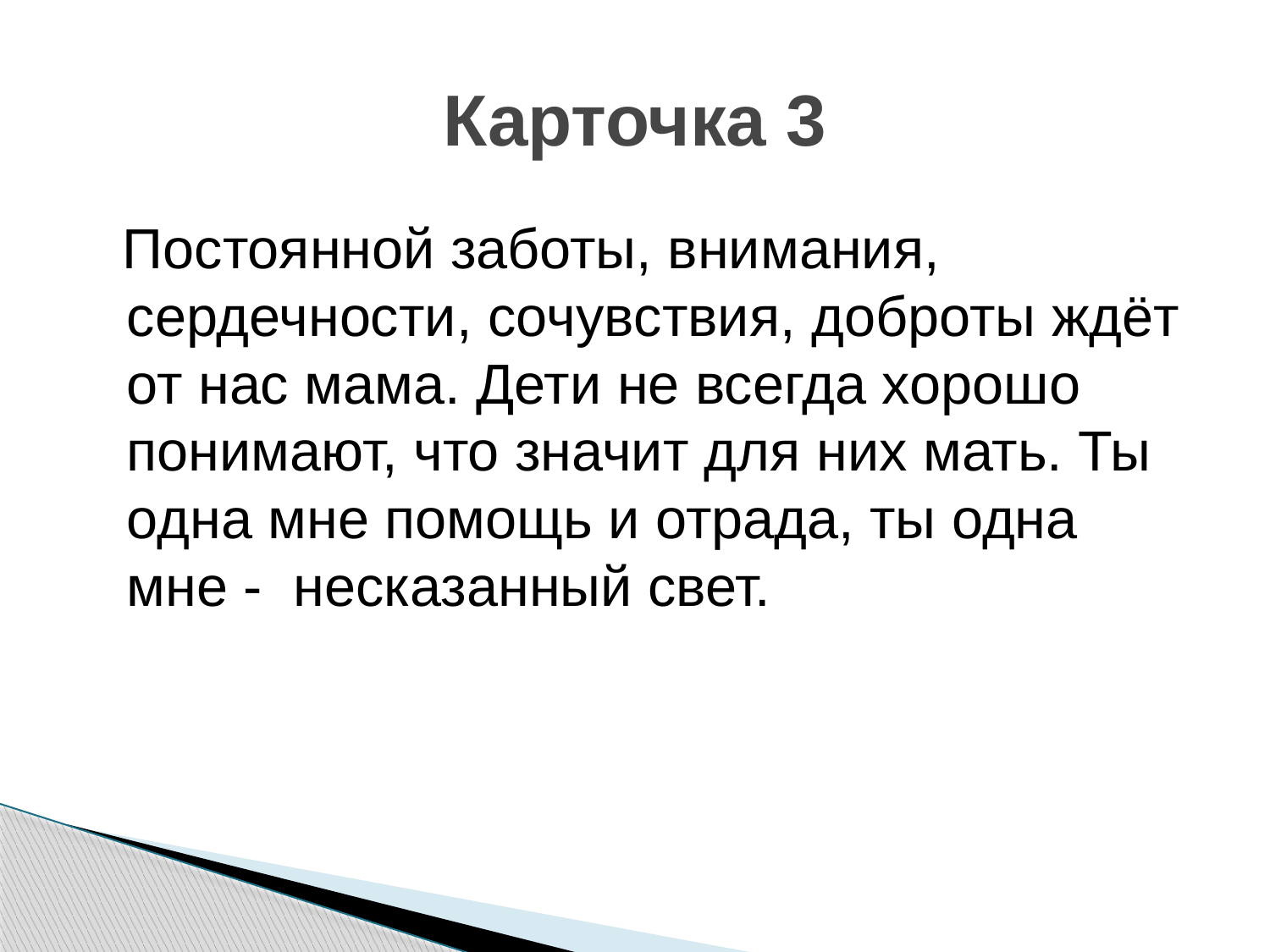

# Карточка 3
  Постоянной заботы, внимания, сердечности, сочувствия, доброты ждёт от нас мама. Дети не всегда хорошо понимают, что значит для них мать. Ты одна мне помощь и отрада, ты одна мне -  несказанный свет.